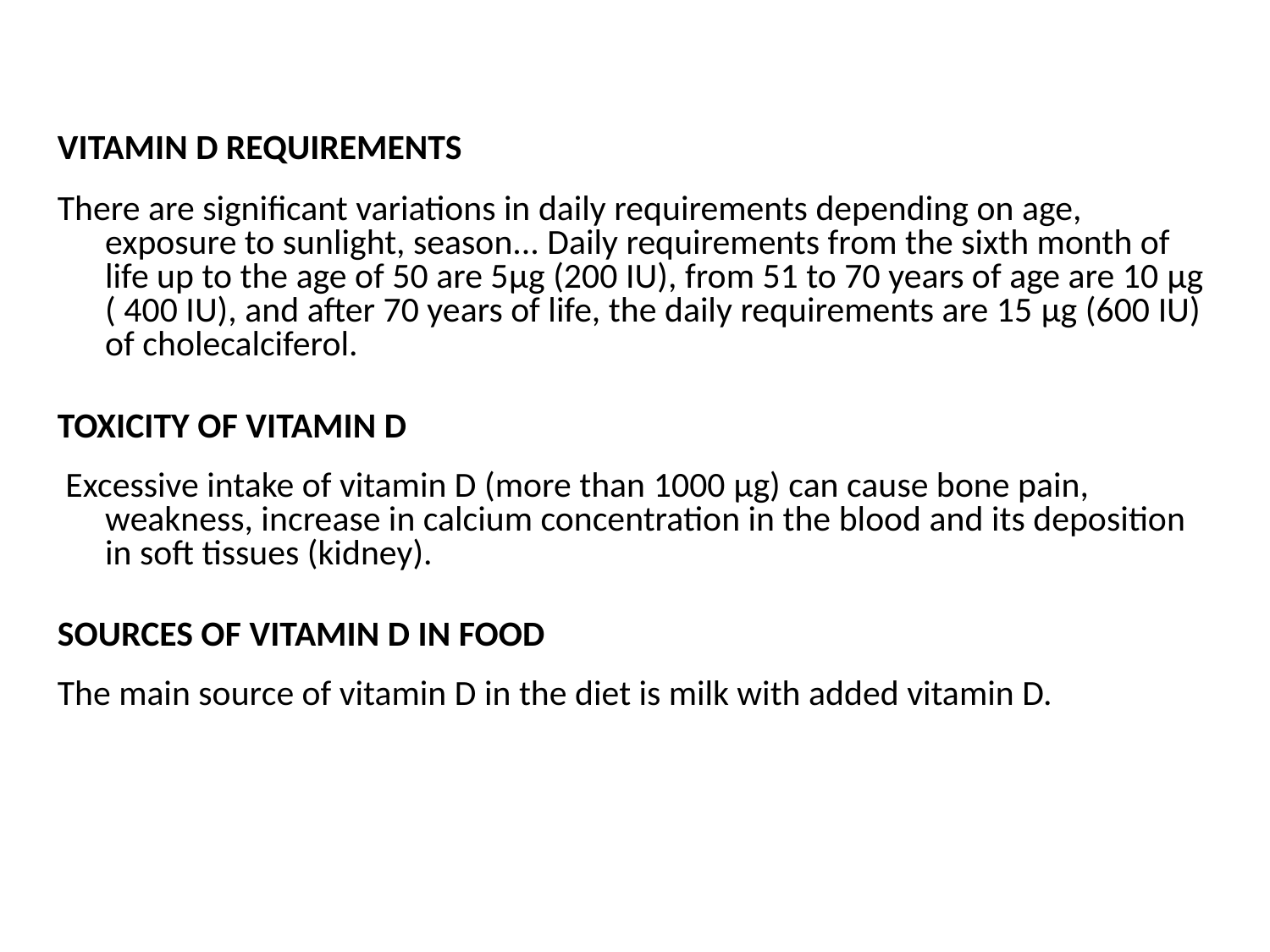

VITAMIN D REQUIREMENTS

There are significant variations in daily requirements depending on age, exposure to sunlight, season... Daily requirements from the sixth month of life up to the age of 50 are 5μg (200 IU), from 51 to 70 years of age are 10 μg ( 400 IU), and after 70 years of life, the daily requirements are 15 μg (600 IU) of cholecalciferol.

TOXICITY OF VITAMIN D

 Excessive intake of vitamin D (more than 1000 μg) can cause bone pain, weakness, increase in calcium concentration in the blood and its deposition in soft tissues (kidney).

SOURCES OF VITAMIN D IN FOOD

The main source of vitamin D in the diet is milk with added vitamin D.